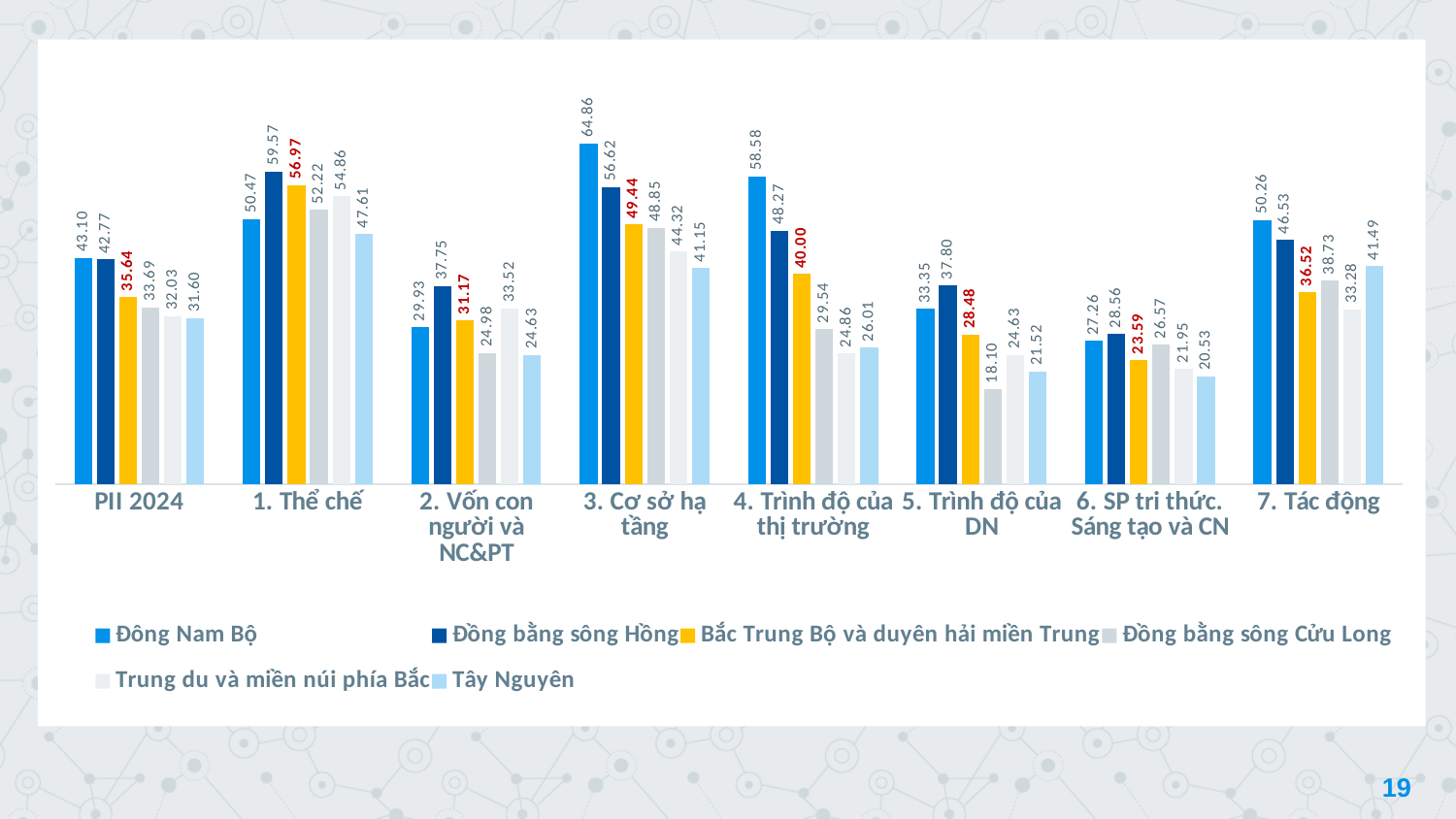

### Chart

| Category | Đông Nam Bộ | Đồng bằng sông Hồng | Bắc Trung Bộ và duyên hải miền Trung | Đồng bằng sông Cửu Long | Trung du và miền núi phía Bắc | Tây Nguyên |
|---|---|---|---|---|---|---|
| PII 2024 | 43.1 | 42.77272727272727 | 35.635 | 33.69461538461538 | 32.027142857142856 | 31.598000000000003 |
| 1. Thể chế | 50.471666666666664 | 59.57363636363637 | 56.968571428571444 | 52.22153846153845 | 54.86285714285715 | 47.61 |
| 2. Vốn con người và NC&PT | 29.924999999999997 | 37.74545454545455 | 31.174285714285713 | 24.98461538461538 | 33.521428571428565 | 24.633999999999997 |
| 3. Cơ sở hạ tầng | 64.85833333333333 | 56.62181818181818 | 49.43571428571429 | 48.85461538461538 | 44.32285714285714 | 41.152 |
| 4. Trình độ của thị trường | 58.574999999999996 | 48.27181818181818 | 39.99857142857143 | 29.54 | 24.863571428571426 | 26.014 |
| 5. Trình độ của DN | 33.35333333333333 | 37.803636363636365 | 28.477857142857147 | 18.097692307692306 | 24.629285714285714 | 21.516000000000002 |
| 6. SP tri thức. Sáng tạo và CN | 27.258333333333336 | 28.55818181818182 | 23.594285714285714 | 26.571538461538463 | 21.945 | 20.53 |
| 7. Tác động | 50.26 | 46.527272727272724 | 36.52285714285714 | 38.72692307692307 | 33.28214285714286 | 41.492000000000004 |
19